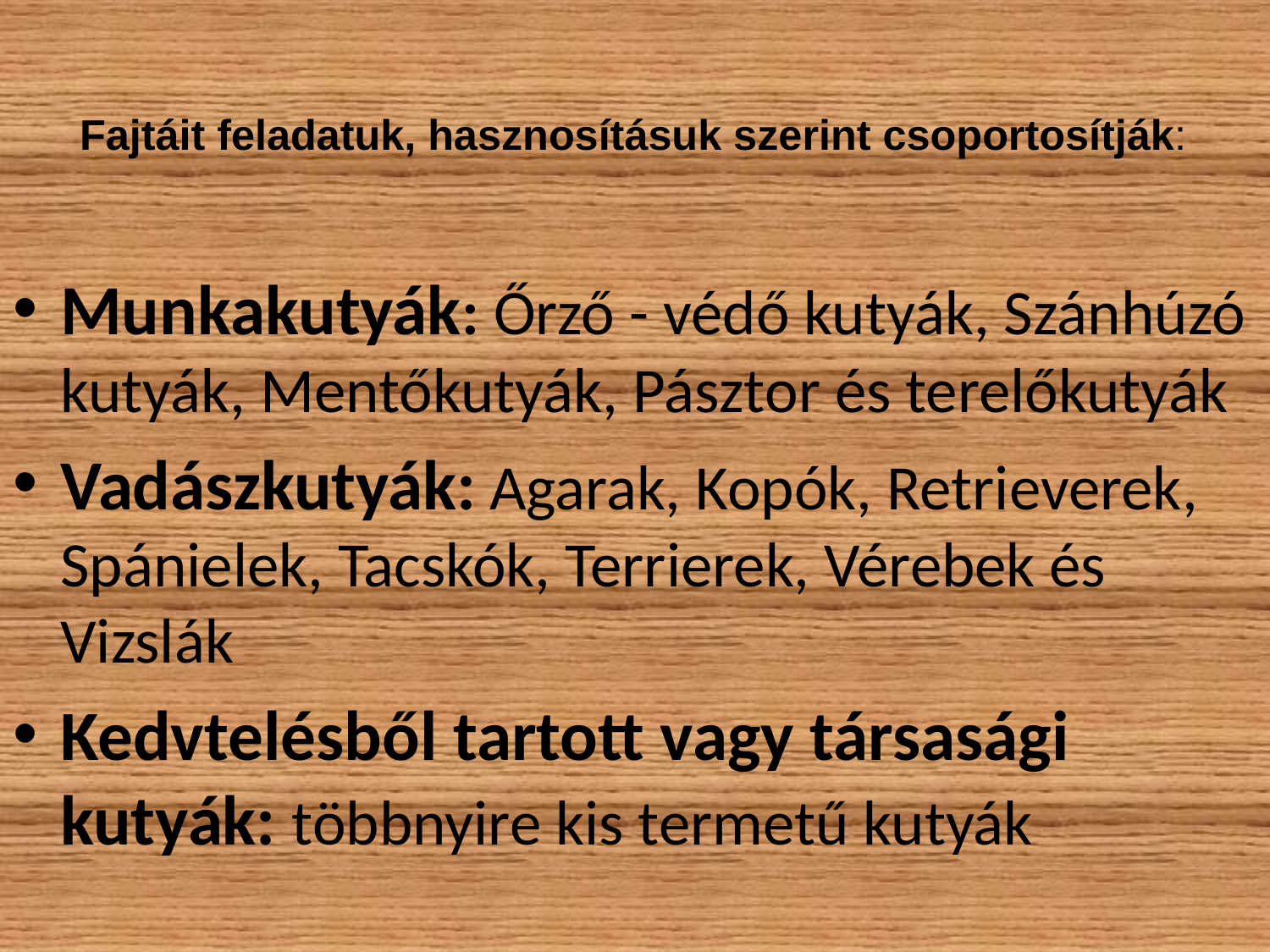

# Fajtáit feladatuk, hasznosításuk szerint csoportosítják:
Munkakutyák: Őrző - védő kutyák, Szánhúzó kutyák, Mentőkutyák, Pásztor és terelőkutyák
Vadászkutyák: Agarak, Kopók, Retrieverek, Spánielek, Tacskók, Terrierek, Vérebek és Vizslák
Kedvtelésből tartott vagy társasági kutyák: többnyire kis termetű kutyák